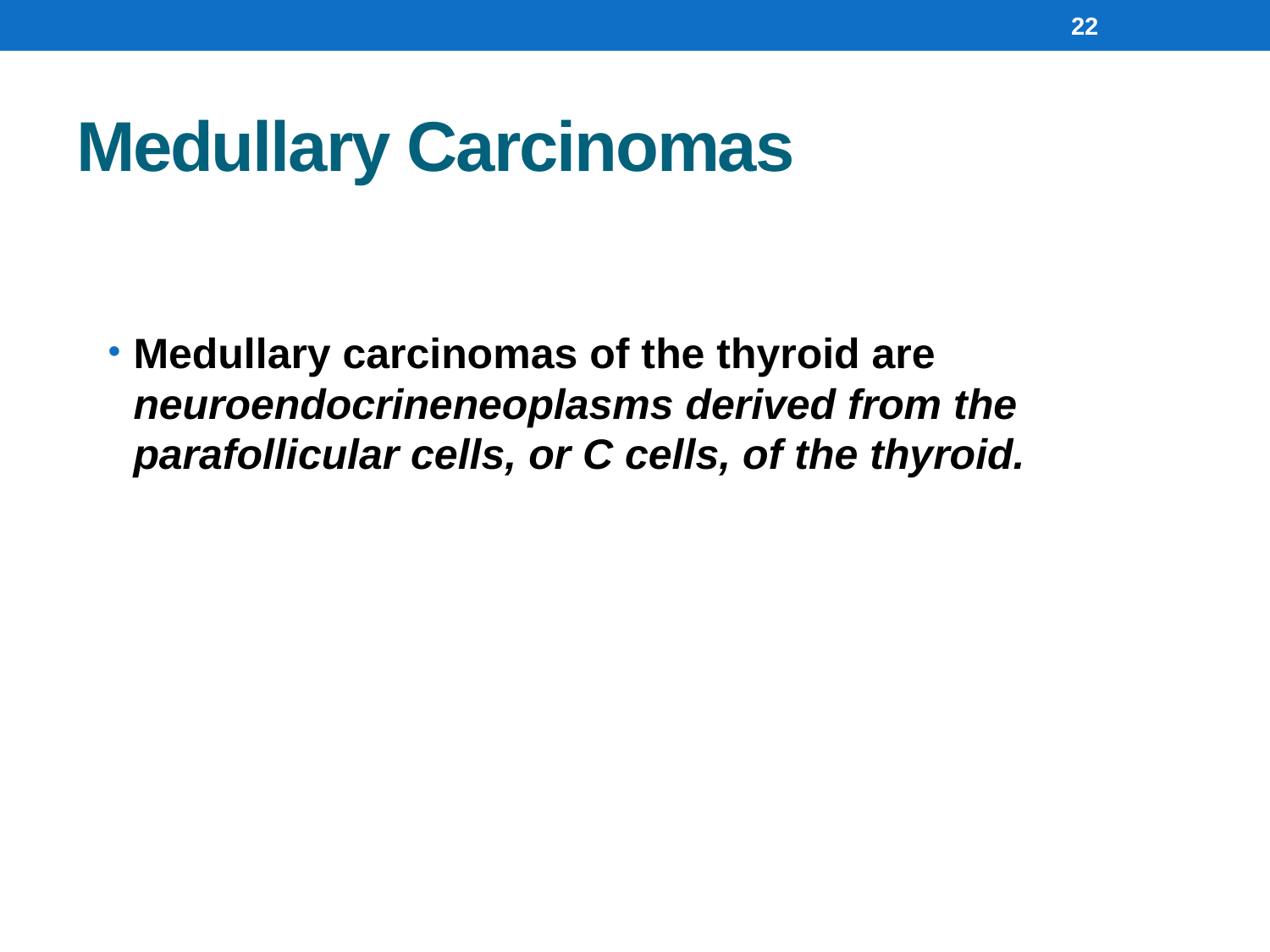

22
# Medullary Carcinomas

Medullary carcinomas of the thyroid are neuroendocrineneoplasms derived from the parafollicular cells, or C cells, of the thyroid.